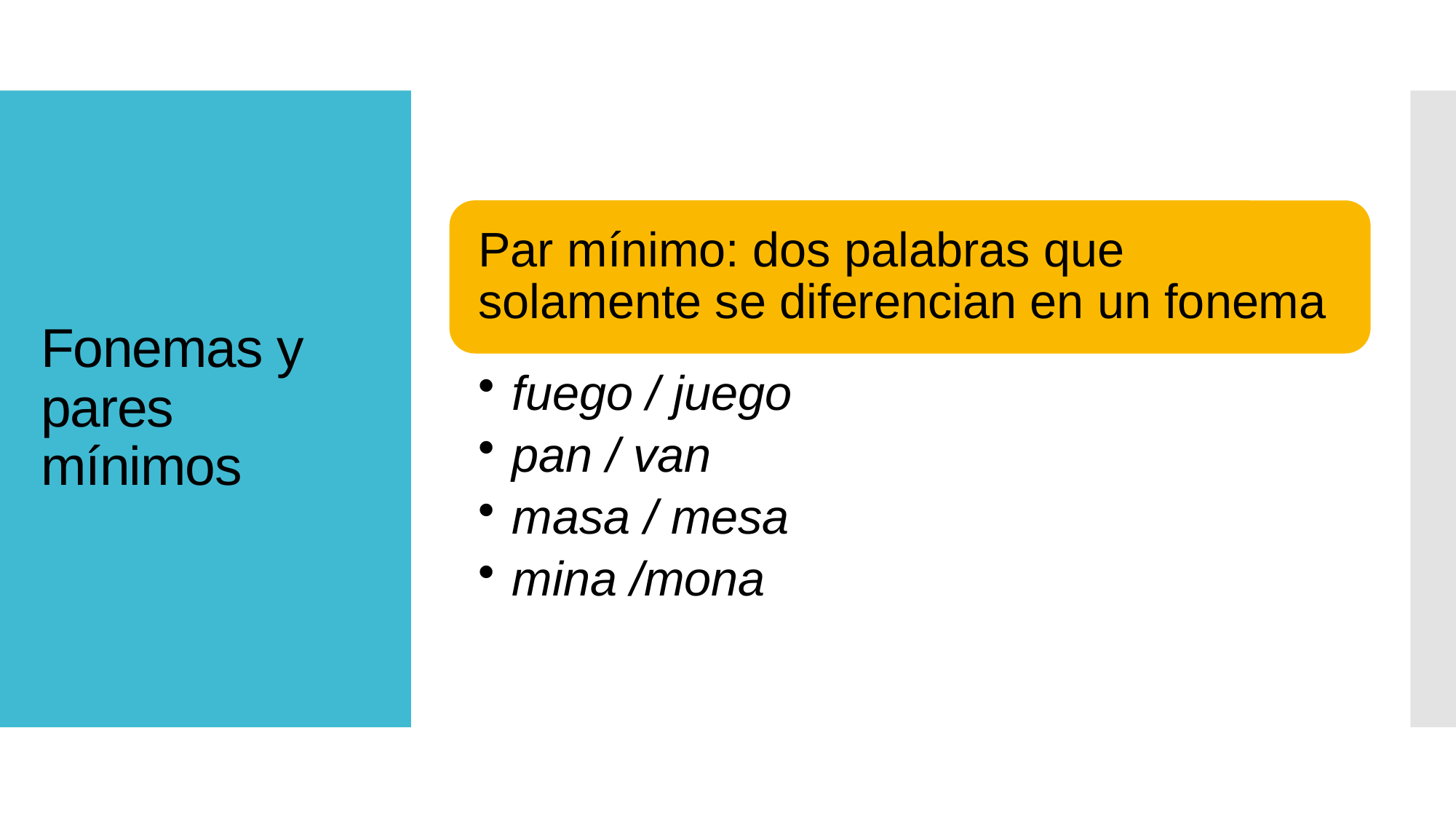

Par mínimo: dos palabras que solamente se diferencian en un fonema
fuego / juego
pan / van
masa / mesa
mina /mona
# Fonemas y pares mínimos